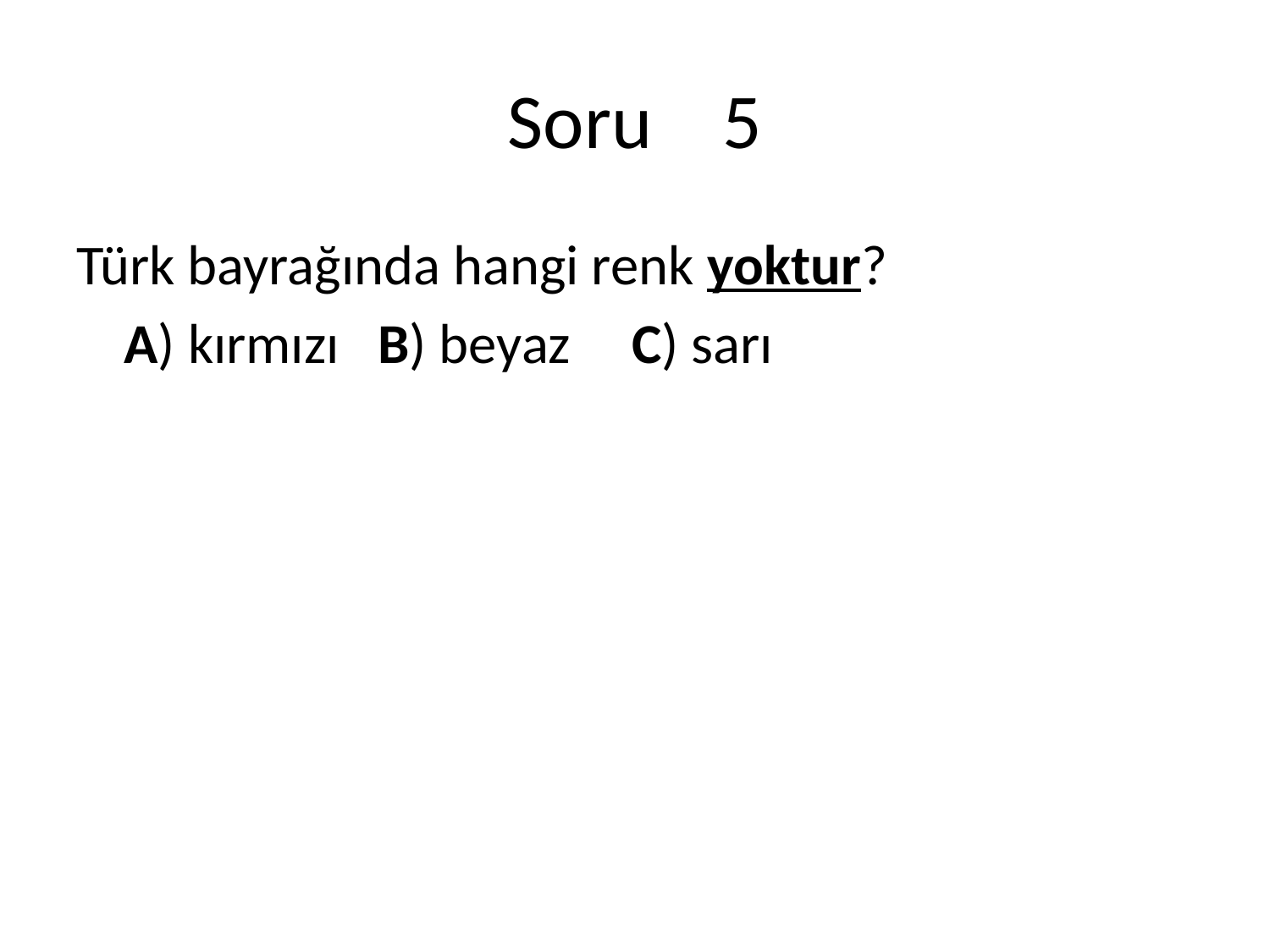

# Soru    5
Türk bayrağında hangi renk yoktur?
	A) kırmızı	B) beyaz	C) sarı